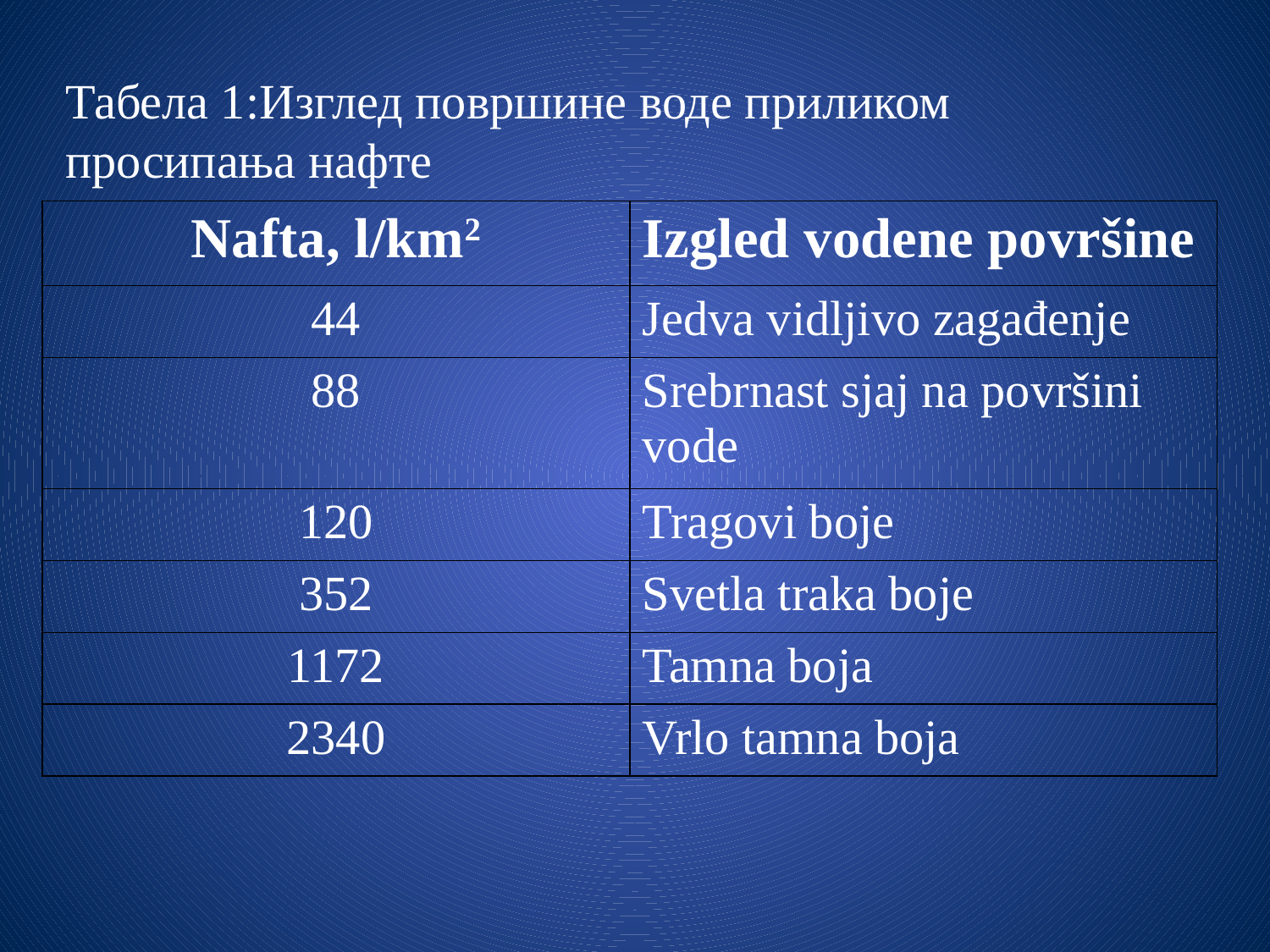

Табела 1:Изглед површине воде приликом просипања нафте
| Nafta, l/km2 | Izgled vodene površine |
| --- | --- |
| 44 | Jedva vidljivo zagađenje |
| 88 | Srebrnast sjaj na površini vode |
| 120 | Tragovi boje |
| 352 | Svetla traka boje |
| 1172 | Tamna boja |
| 2340 | Vrlo tamna boja |